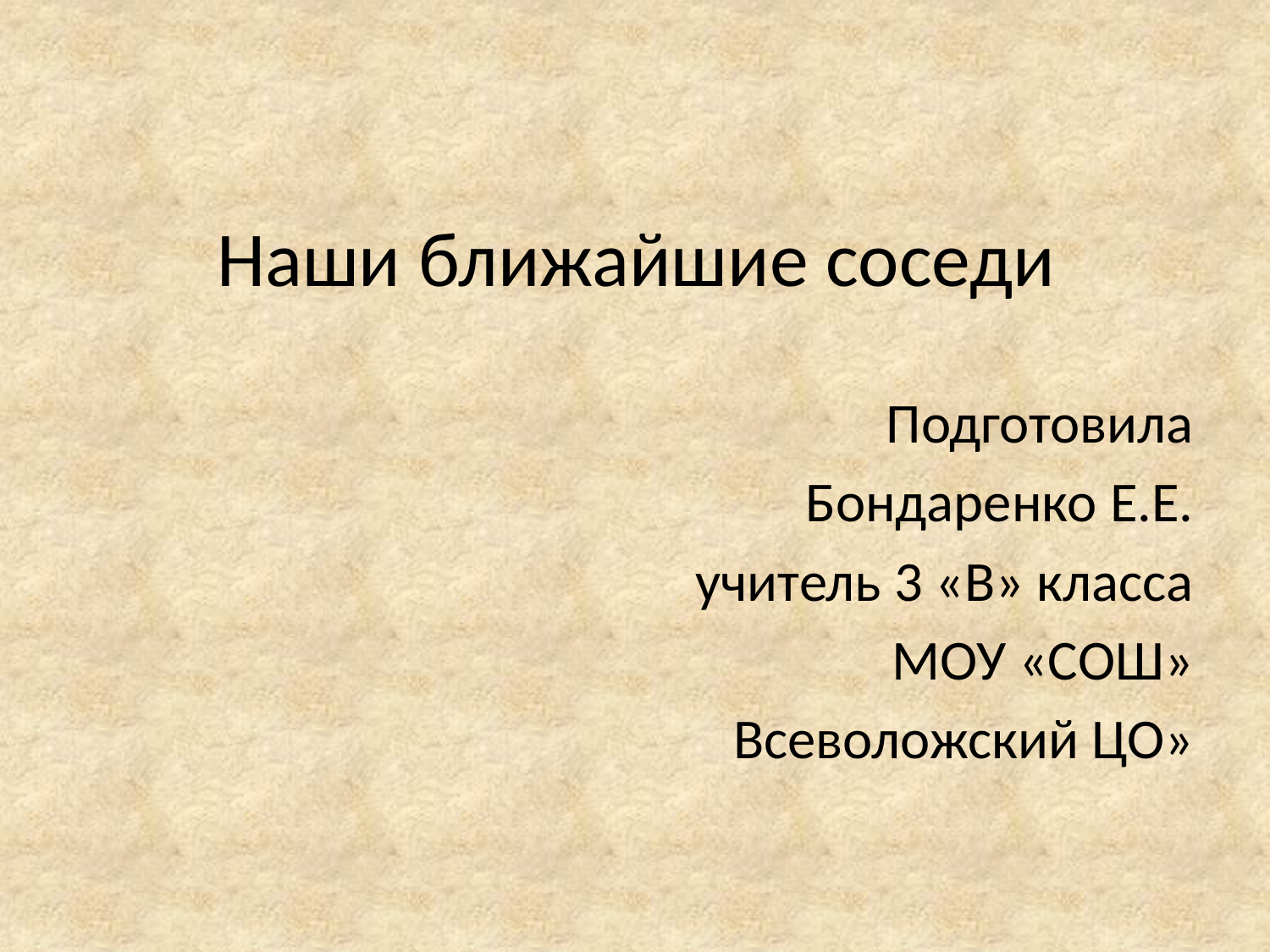

# Наши ближайшие соседи

Подготовила
Бондаренко Е.Е.
учитель 3 «В» класса
МОУ «СОШ»
 Всеволожский ЦО»